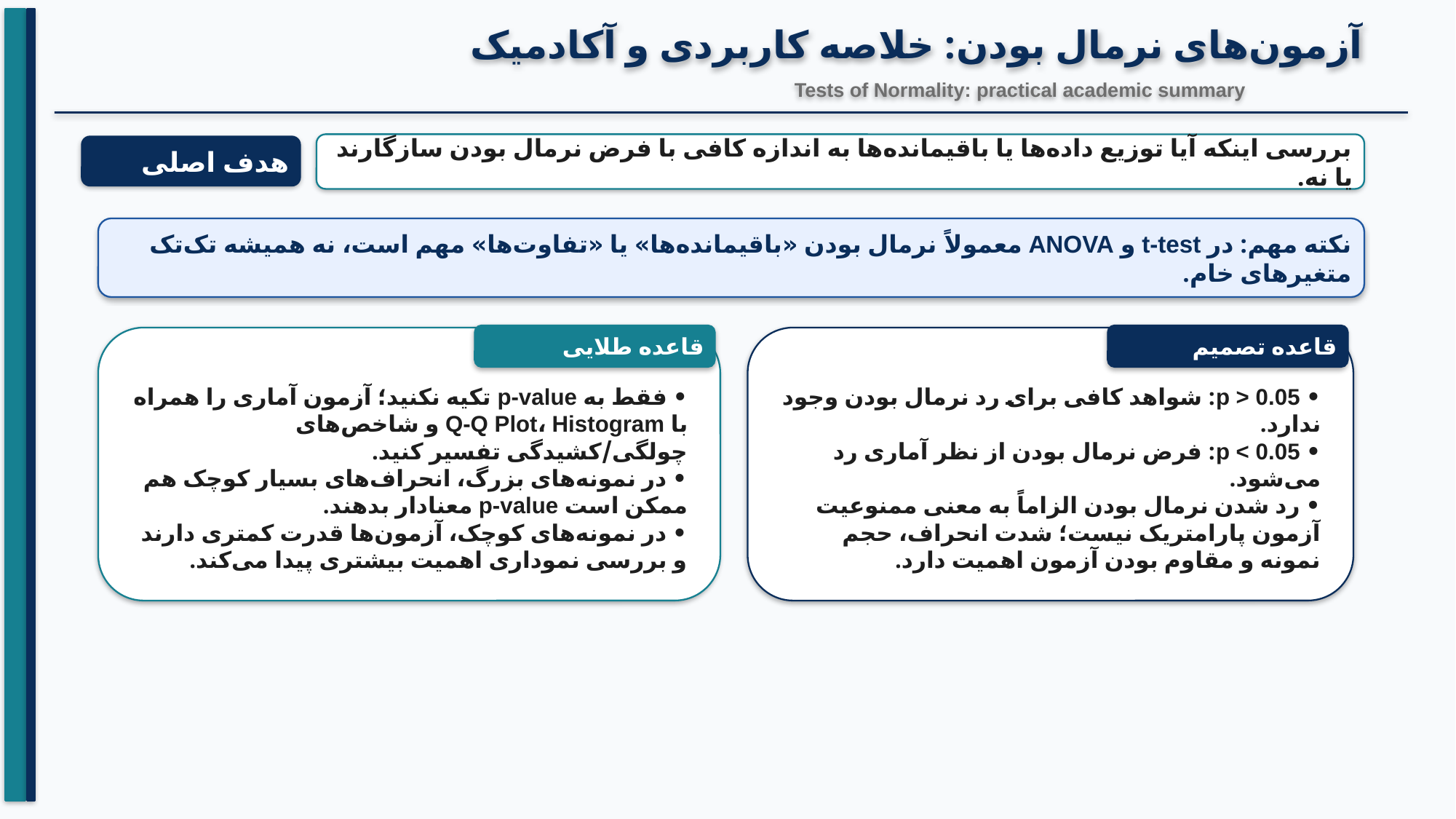

آزمون‌های نرمال بودن: خلاصه کاربردی و آکادمیک
Tests of Normality: practical academic summary

بررسی اینکه آیا توزیع داده‌ها یا باقیمانده‌ها به اندازه کافی با فرض نرمال بودن سازگارند یا نه.
هدف اصلی
نکته مهم: در t-test و ANOVA معمولاً نرمال بودن «باقیمانده‌ها» یا «تفاوت‌ها» مهم است، نه همیشه تک‌تک متغیرهای خام.
قاعده طلایی
قاعده تصمیم

• فقط به p-value تکیه نکنید؛ آزمون آماری را همراه با Q-Q Plot، Histogram و شاخص‌های چولگی/کشیدگی تفسیر کنید.
• در نمونه‌های بزرگ، انحراف‌های بسیار کوچک هم ممکن است p-value معنادار بدهند.
• در نمونه‌های کوچک، آزمون‌ها قدرت کمتری دارند و بررسی نموداری اهمیت بیشتری پیدا می‌کند.
• p > 0.05: شواهد کافی برای رد نرمال بودن وجود ندارد.
• p < 0.05: فرض نرمال بودن از نظر آماری رد می‌شود.
• رد شدن نرمال بودن الزاماً به معنی ممنوعیت آزمون پارامتریک نیست؛ شدت انحراف، حجم نمونه و مقاوم بودن آزمون اهمیت دارد.